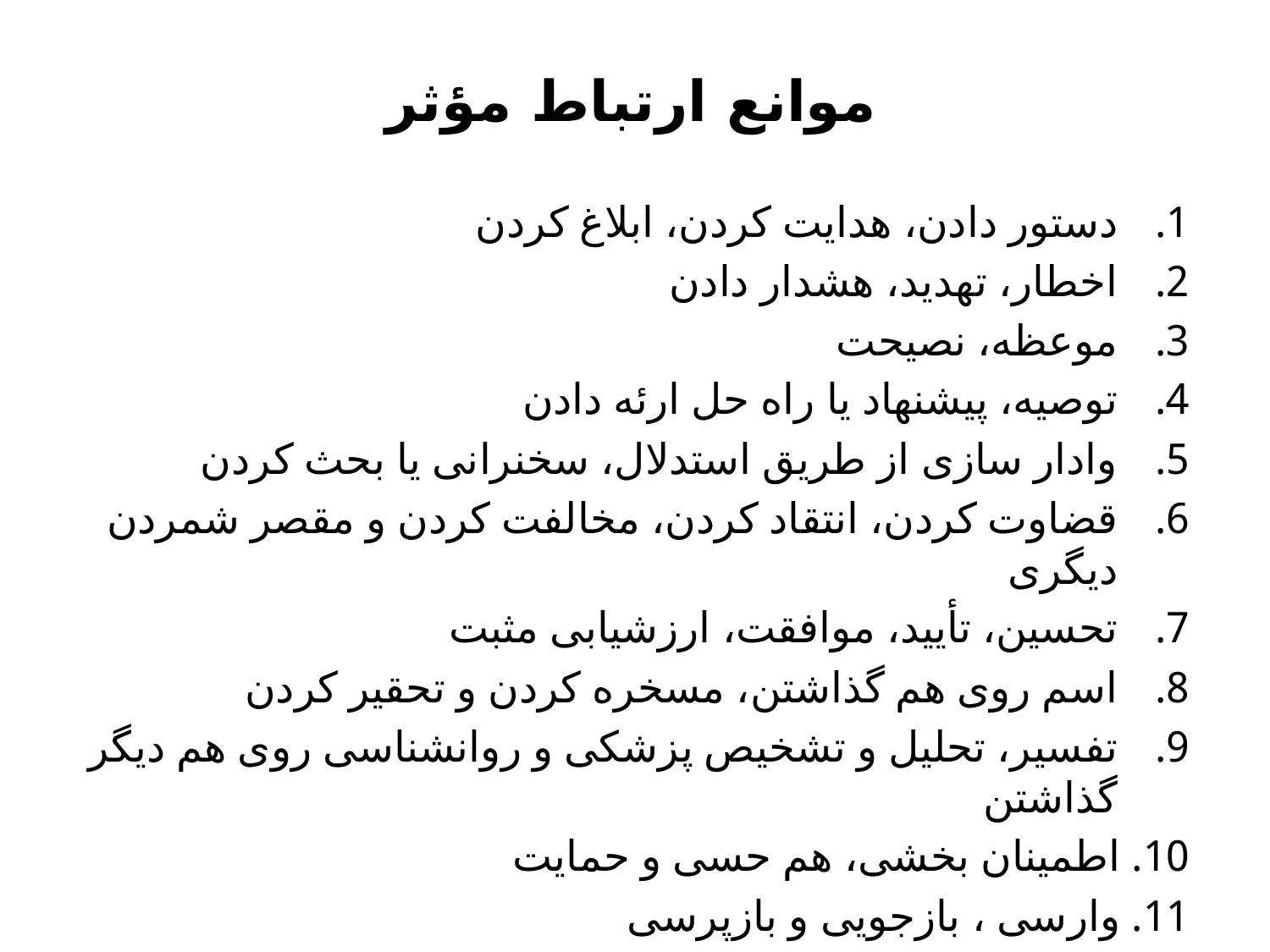

# موانع ارتباط مؤثر
دستور دادن، هدایت کردن، ابلاغ کردن
اخطار، تهدید، هشدار دادن
موعظه، نصیحت
توصیه، پیشنهاد یا راه حل ارئه دادن
وادار سازی از طریق استدلال، سخنرانی یا بحث کردن
قضاوت کردن، انتقاد کردن، مخالفت کردن و مقصر شمردن دیگری
تحسین، تأیید، موافقت، ارزشیابی مثبت
اسم روی هم گذاشتن، مسخره کردن و تحقیر کردن
تفسیر، تحلیل و تشخیص پزشکی و روانشناسی روی هم دیگر گذاشتن
10. اطمینان بخشی، هم حسی و حمایت
11. وارسی ، بازجویی و بازپرسی
12. پرت کردن حواس، عوض کردن صحبت و گول زدن